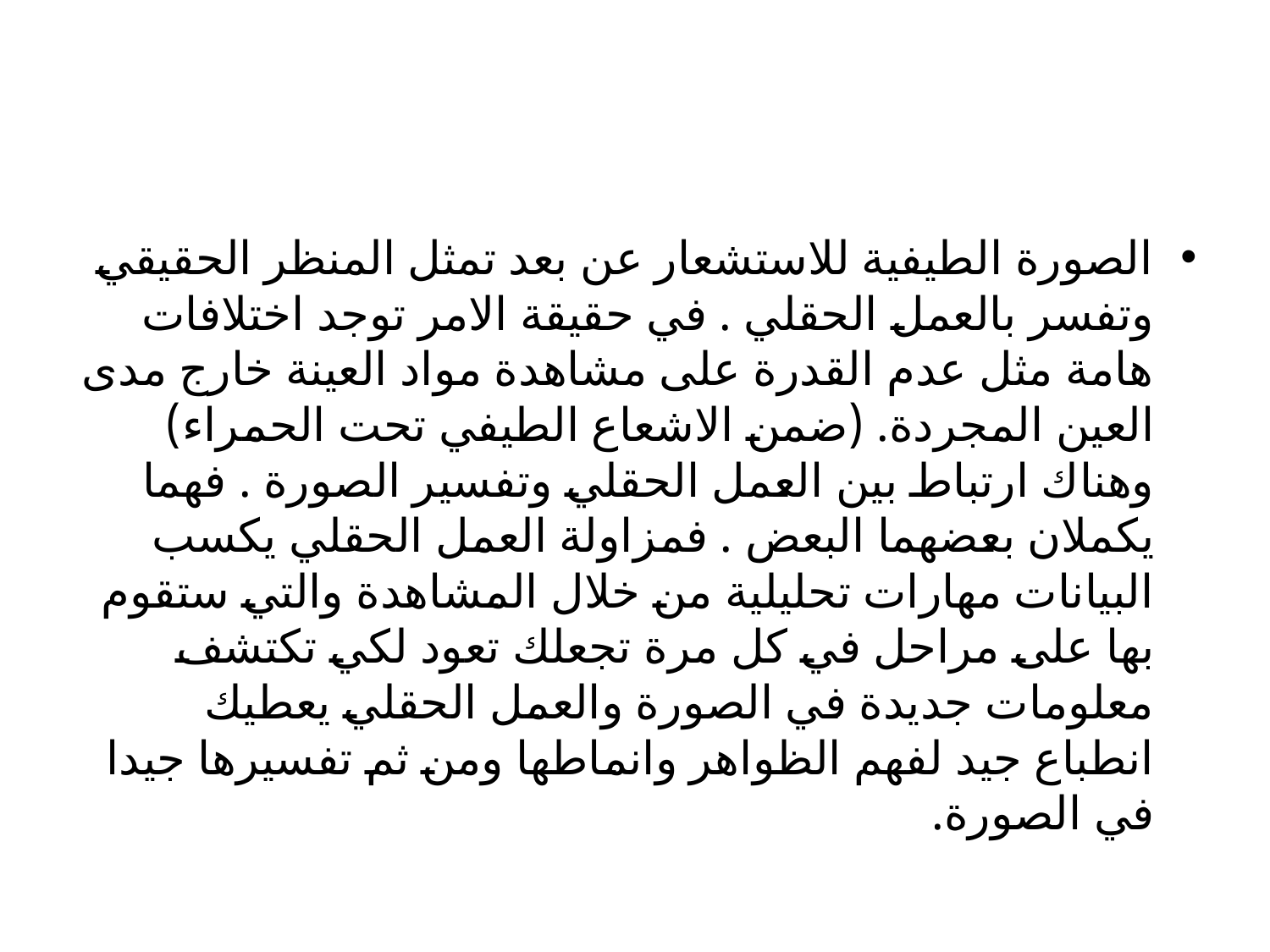

الصورة الطيفية للاستشعار عن بعد تمثل المنظر الحقيقي وتفسر بالعمل الحقلي . في حقيقة الامر توجد اختلافات هامة مثل عدم القدرة على مشاهدة مواد العينة خارج مدى العين المجردة. (ضمن الاشعاع الطيفي تحت الحمراء) وهناك ارتباط بين العمل الحقلي وتفسير الصورة . فهما يكملان بعضهما البعض . فمزاولة العمل الحقلي يكسب البيانات مهارات تحليلية من خلال المشاهدة والتي ستقوم بها على مراحل في كل مرة تجعلك تعود لكي تكتشف معلومات جديدة في الصورة والعمل الحقلي يعطيك انطباع جيد لفهم الظواهر وانماطها ومن ثم تفسيرها جيدا في الصورة.